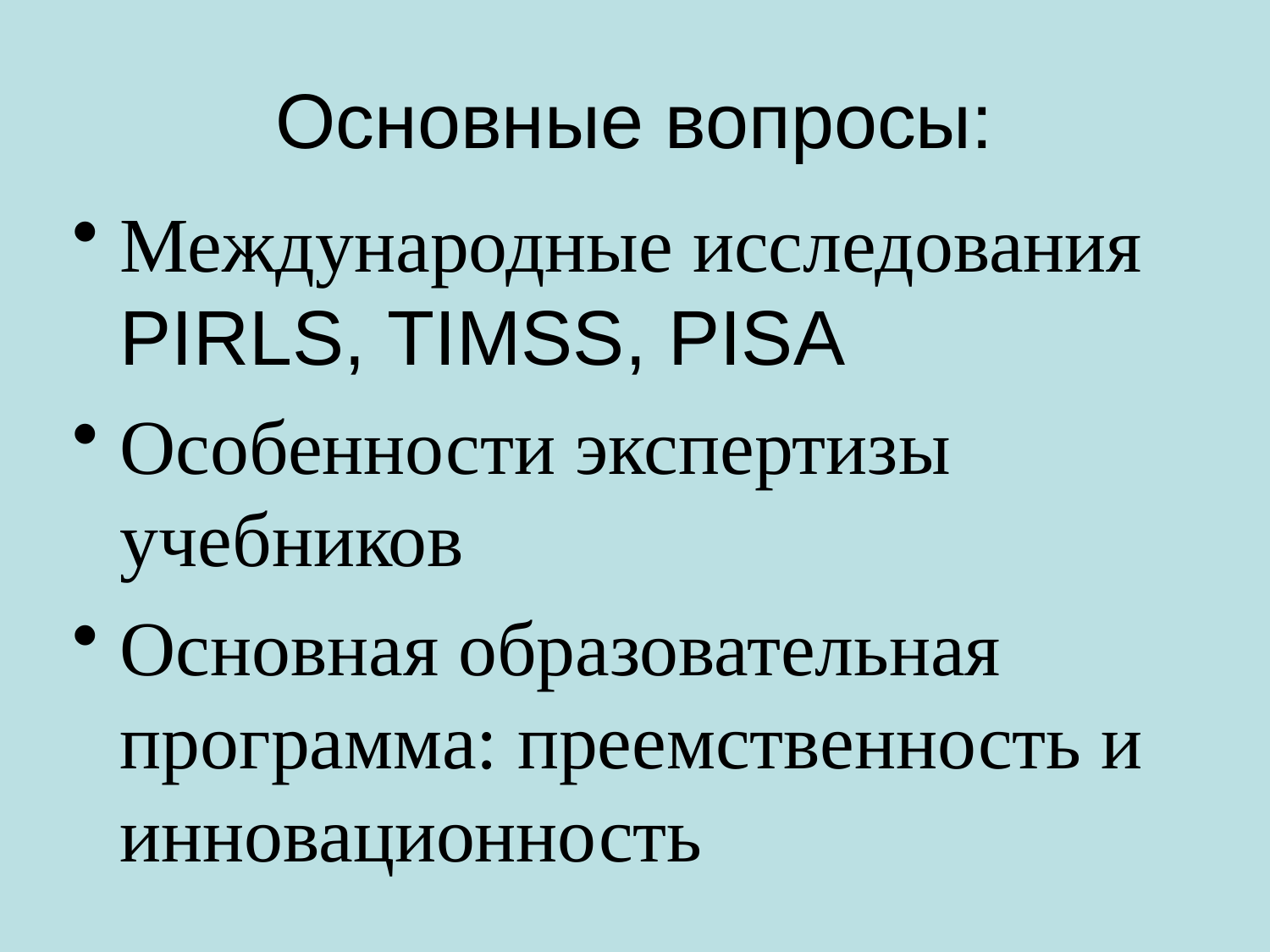

# Основные вопросы:
Международные исследования PIRLS, TIMSS, PISA
Особенности экспертизы учебников
Основная образовательная программа: преемственность и инновационность